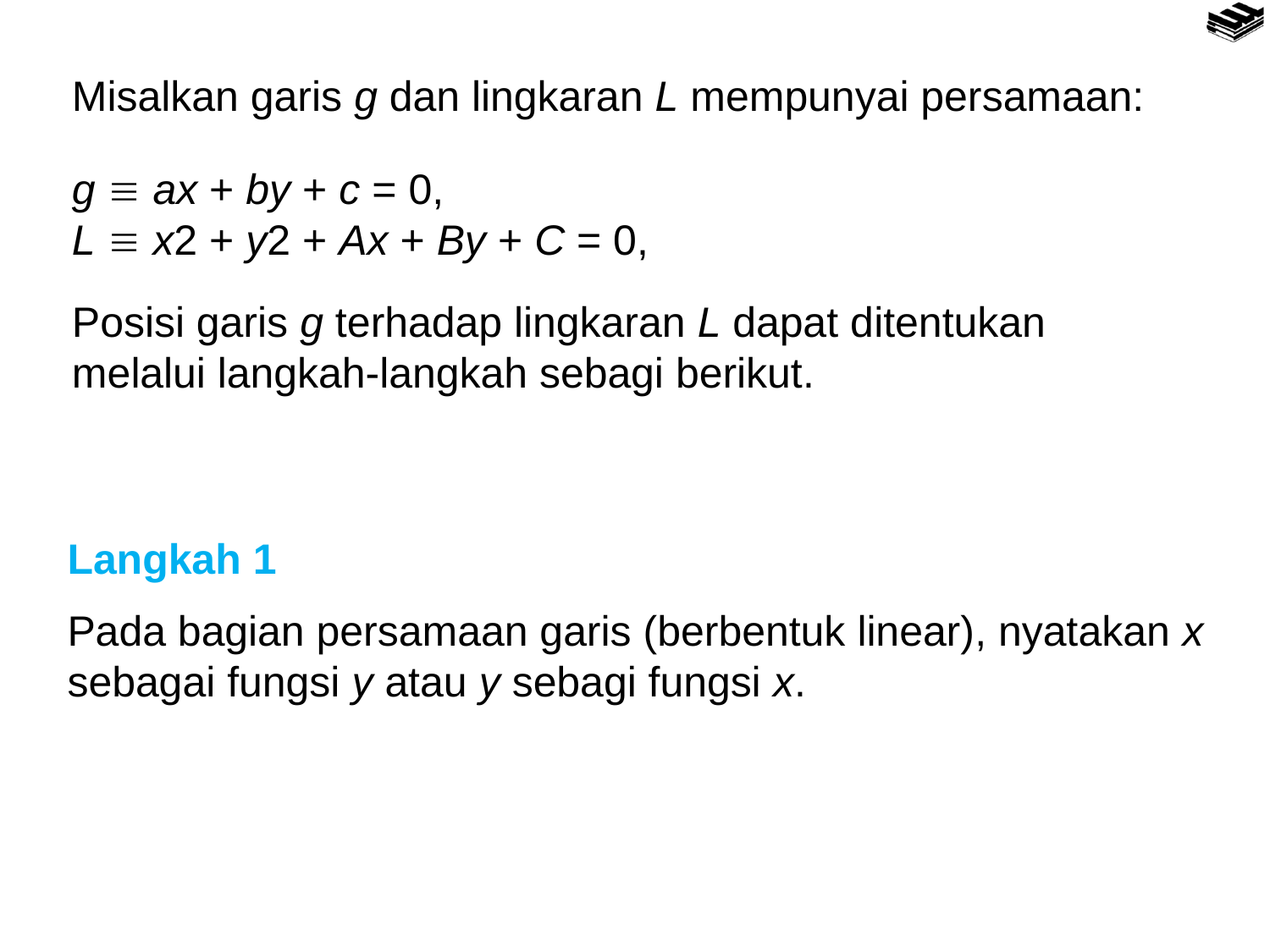

Misalkan garis g dan lingkaran L mempunyai persamaan:
g ≡ ax + by + c = 0,
L ≡ x2 + y2 + Ax + By + C = 0,
Posisi garis g terhadap lingkaran L dapat ditentukan melalui langkah-langkah sebagi berikut.
Langkah 1
Pada bagian persamaan garis (berbentuk linear), nyatakan x sebagai fungsi y atau y sebagi fungsi x.